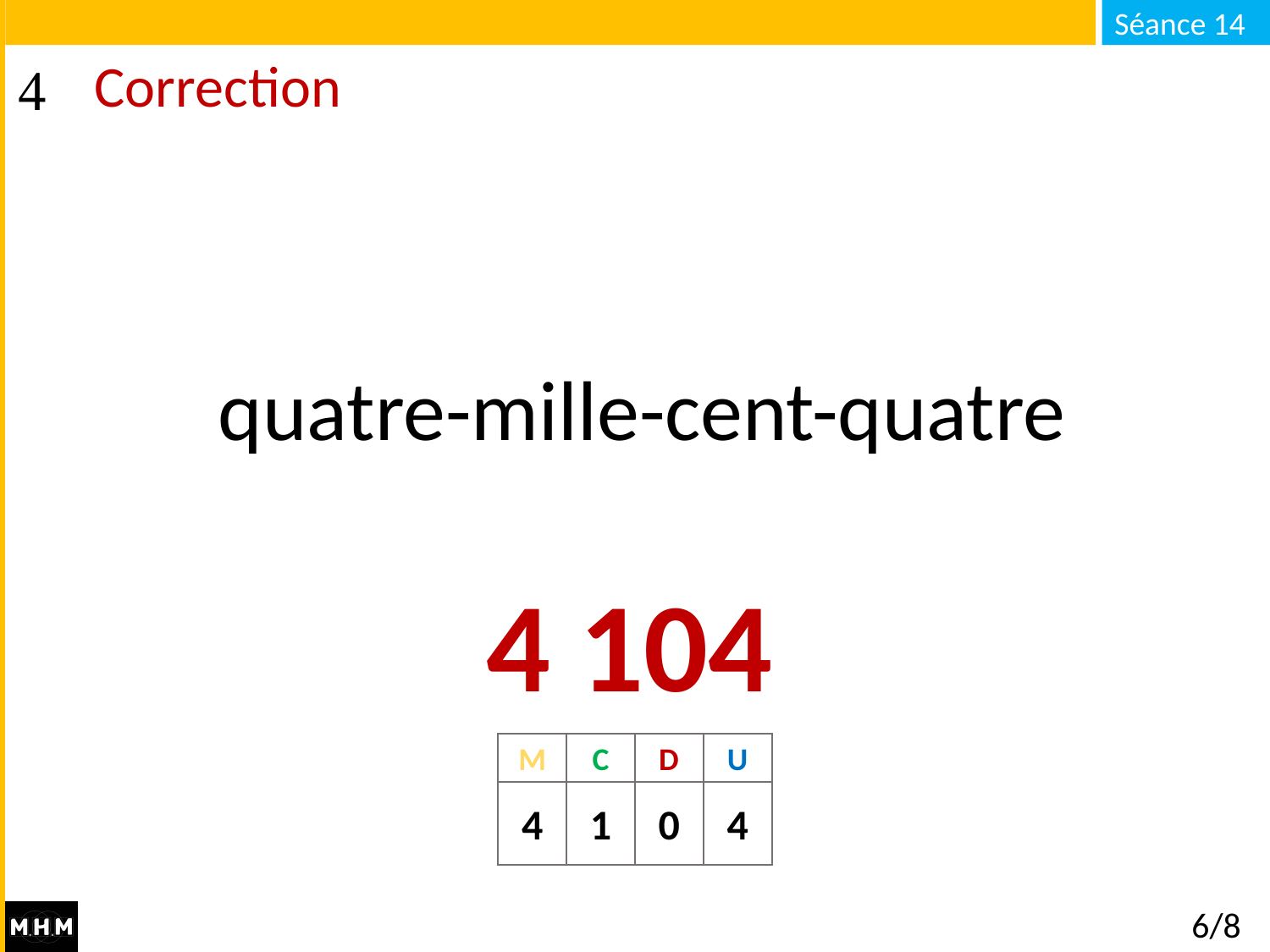

# Correction
quatre-mille-cent-quatre

4 104
M
C
D
U
4
1
0
4
6/8